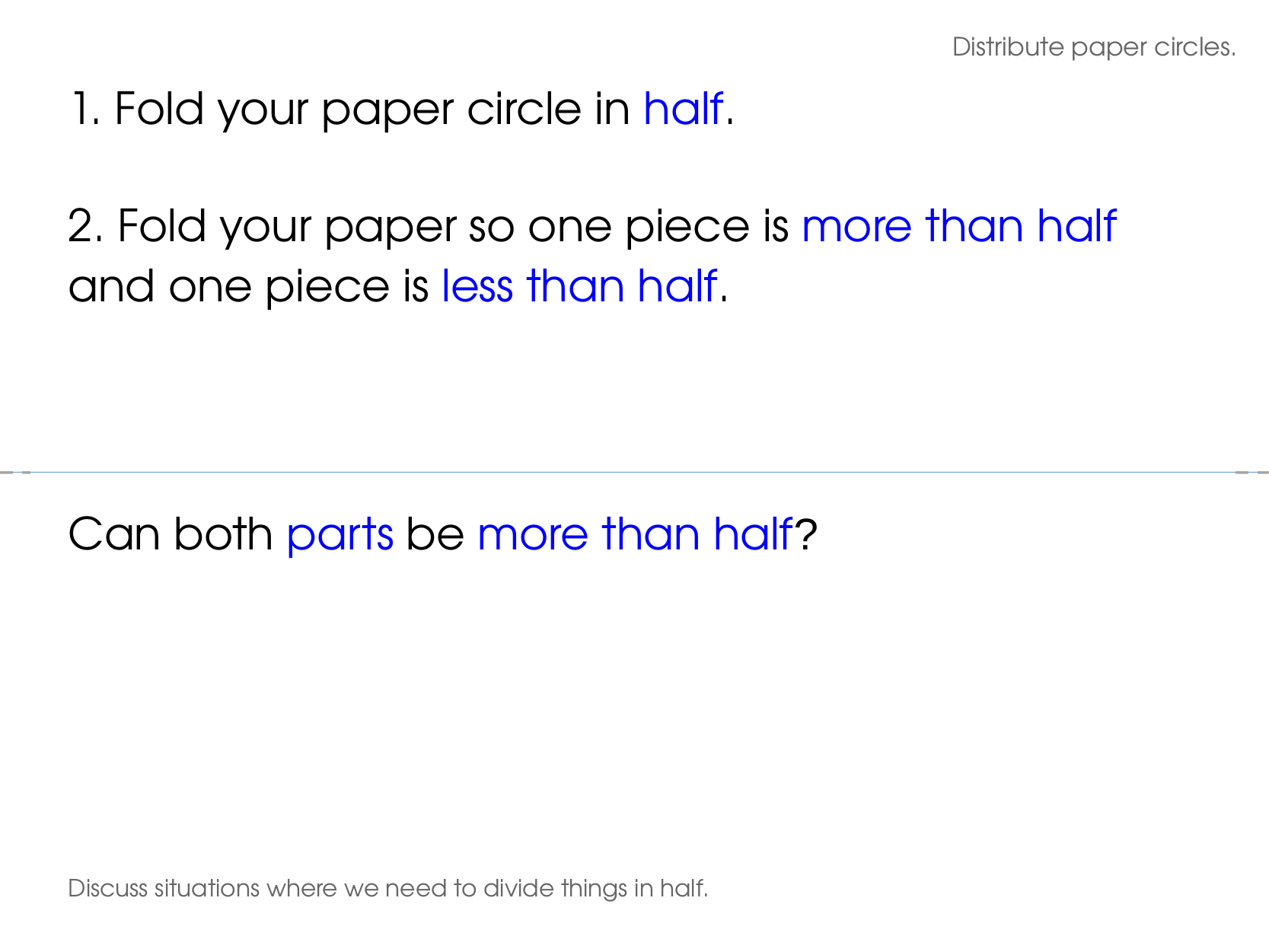

Distribute paper circles.
1. Fold your paper circle in half.
2. Fold your paper so one piece is more than half and one piece is less than half.
Can both parts be more than half?
Discuss situations where we need to divide things in half.